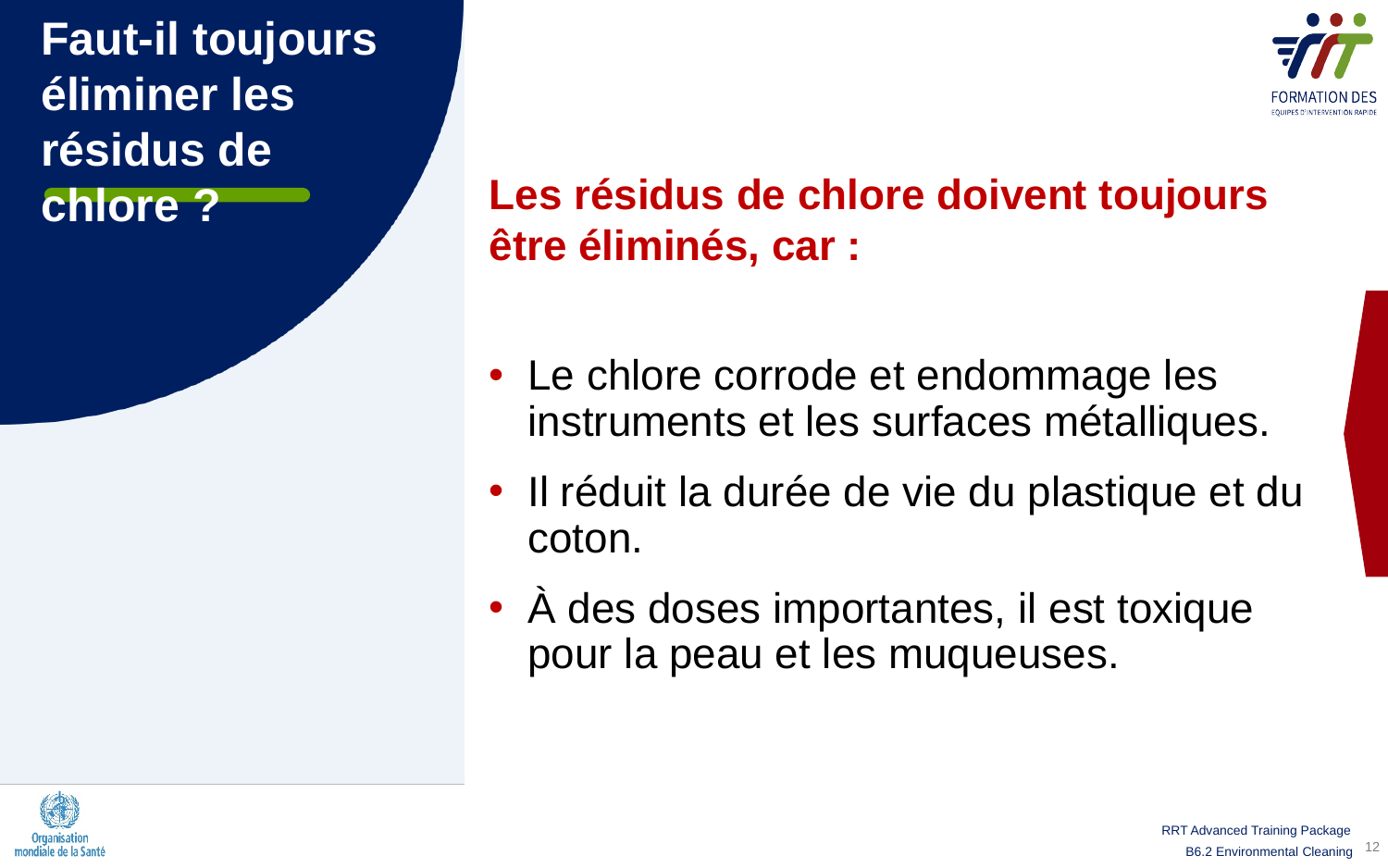

Faut-il toujours éliminer les résidus de chlore ?
Les résidus de chlore doivent toujours être éliminés, car :

Le chlore corrode et endommage les instruments et les surfaces métalliques.
Il réduit la durée de vie du plastique et du coton.
À des doses importantes, il est toxique pour la peau et les muqueuses.